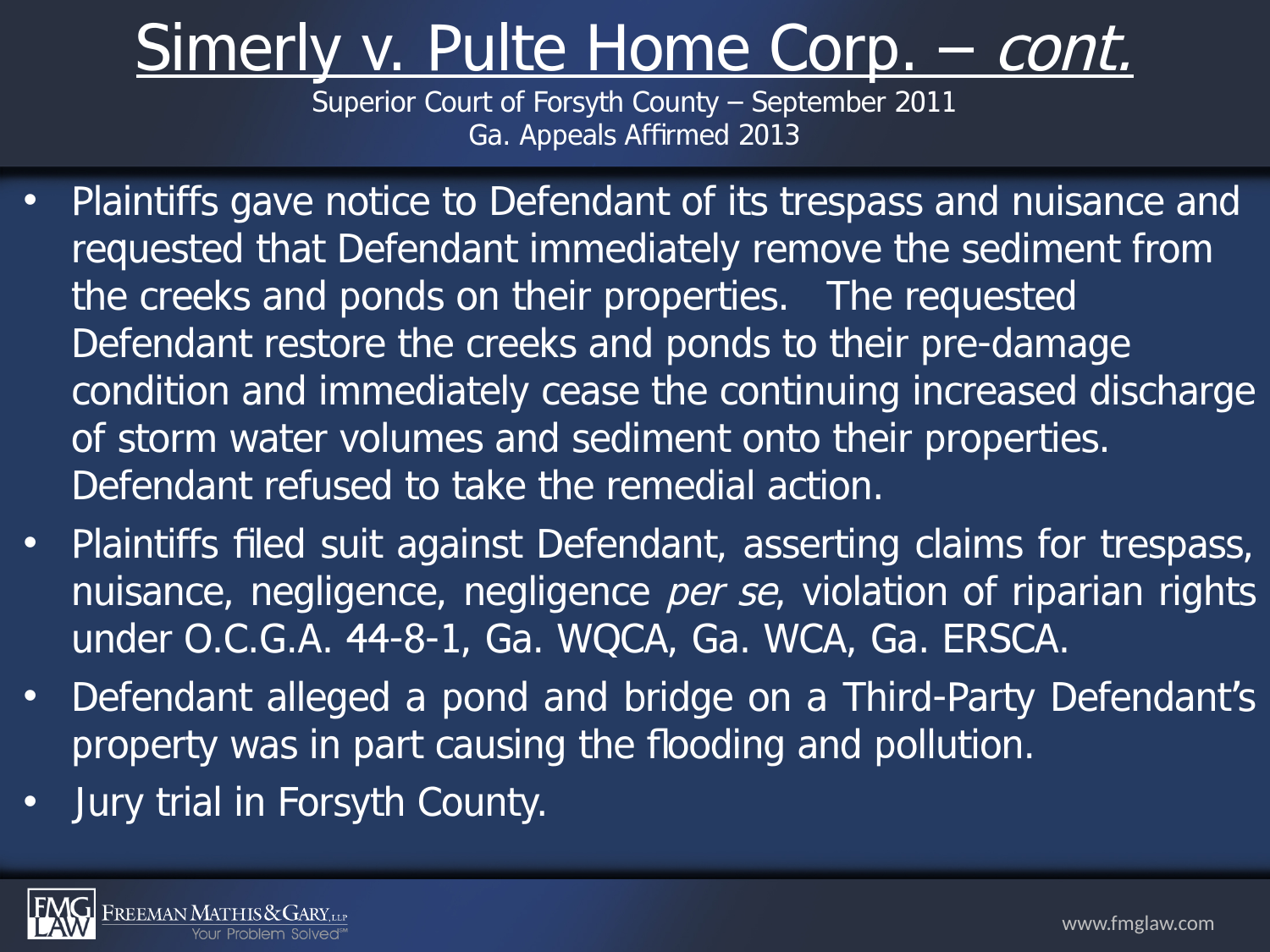

# Simerly v. Pulte Home Corp. – cont. Superior Court of Forsyth County – September 2011 Ga. Appeals Affirmed 2013
Plaintiffs gave notice to Defendant of its trespass and nuisance and requested that Defendant immediately remove the sediment from the creeks and ponds on their properties.   The requested Defendant restore the creeks and ponds to their pre-damage condition and immediately cease the continuing increased discharge of storm water volumes and sediment onto their properties.  Defendant refused to take the remedial action.
Plaintiffs filed suit against Defendant, asserting claims for trespass, nuisance, negligence, negligence per se, violation of riparian rights under O.C.G.A. 44-8-1, Ga. WQCA, Ga. WCA, Ga. ERSCA.
Defendant alleged a pond and bridge on a Third-Party Defendant’s property was in part causing the flooding and pollution.
Jury trial in Forsyth County.